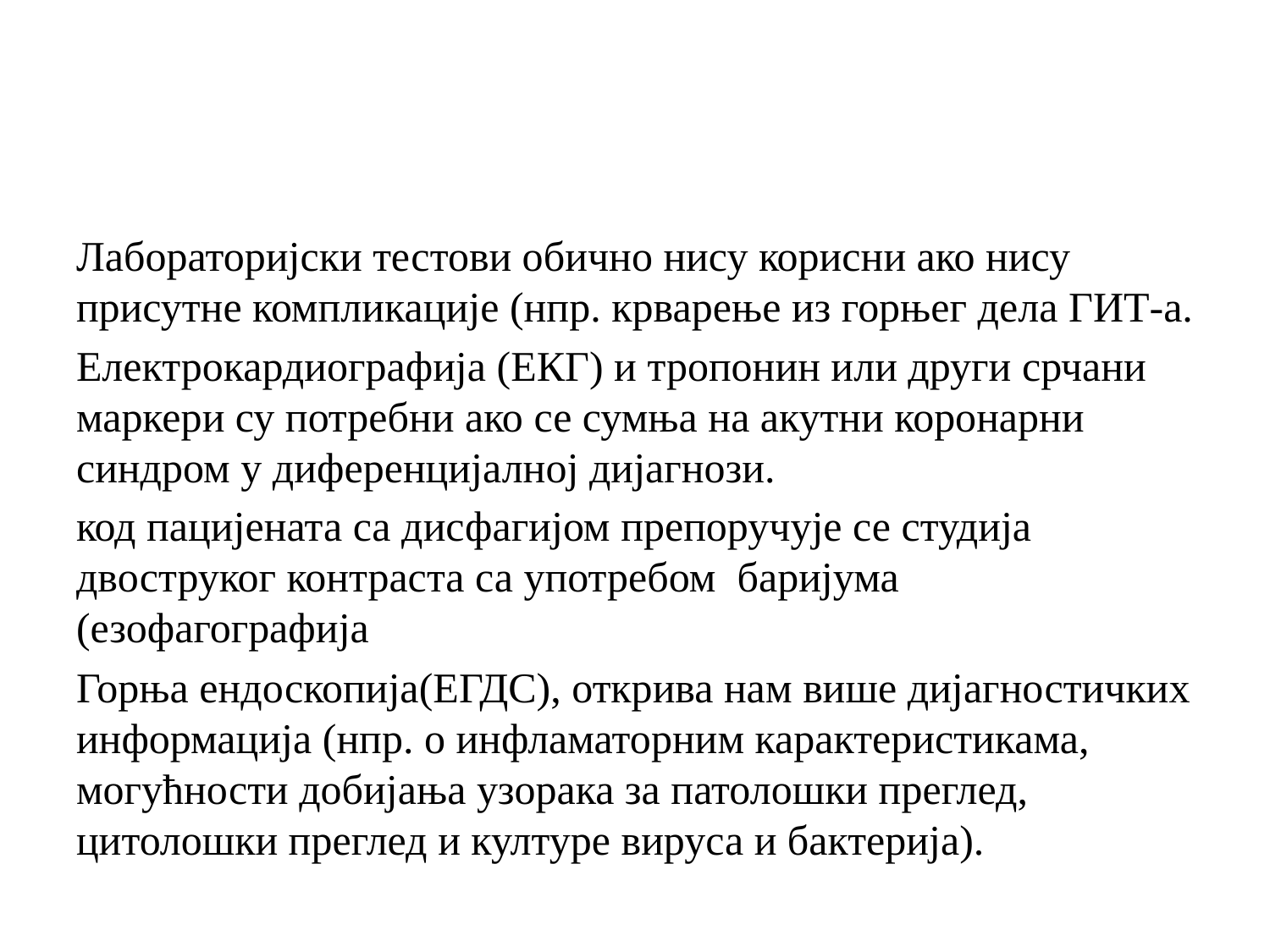

#
Лабораторијски тестови обично нису корисни ако нису присутне компликације (нпр. крварење из горњег дела ГИТ-а.
Електрокардиографија (ЕКГ) и тропонин или други срчани маркери су потребни ако се сумња на акутни коронарни синдром у диференцијалној дијагнози.
код пацијената са дисфагијом препоручује се студија двоструког контраста са употребом  баријума (езофагографија
Горња ендоскопија(ЕГДС), открива нам више дијагностичких информација (нпр. о инфламаторним карактеристикама, могућности добијања узорака за патолошки преглед, цитолошки преглед и културе вируса и бактерија).